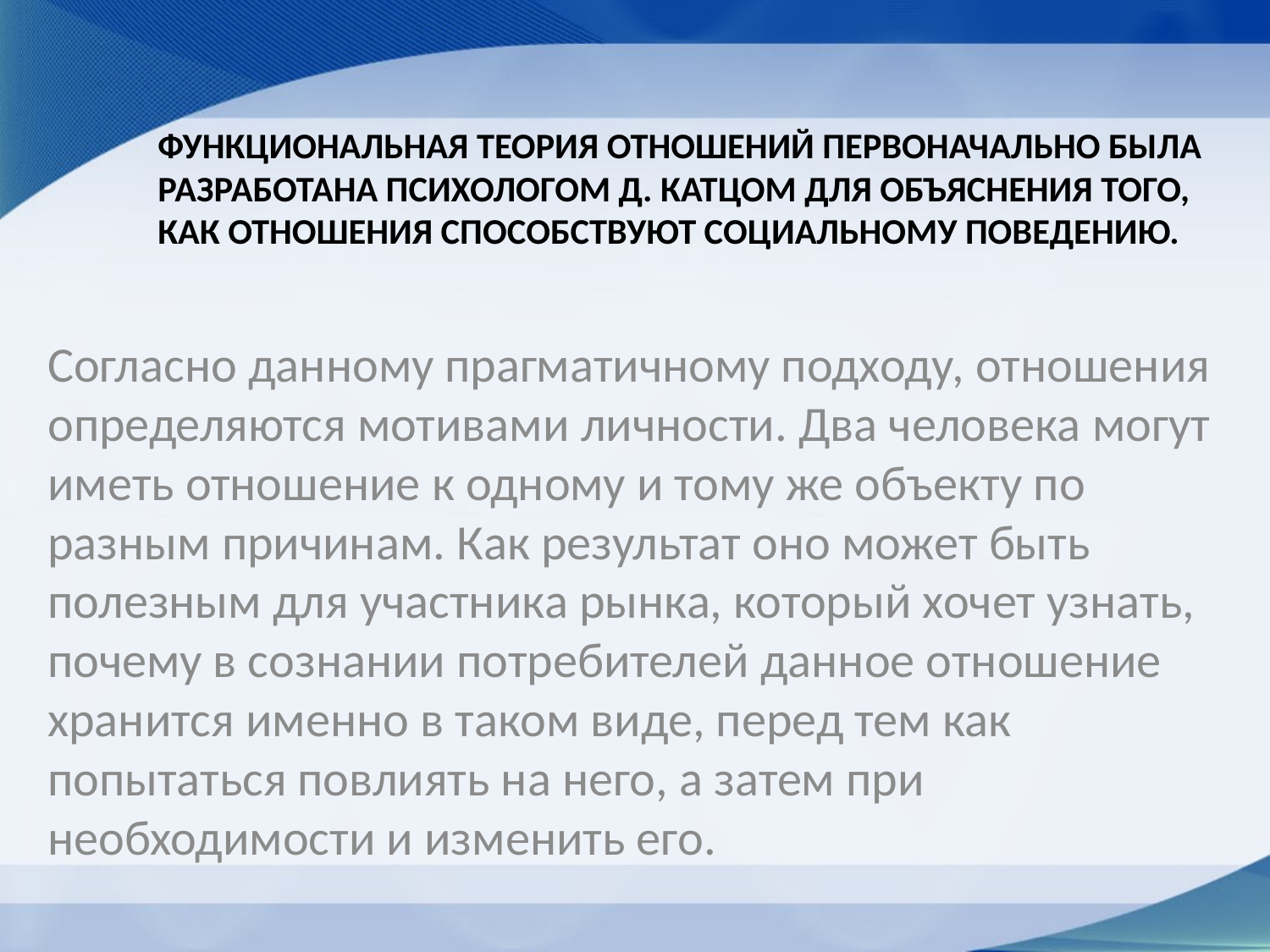

# Функциональная теория отношений первоначально была разработана психологом Д. Катцом для объяснения того, как отношения способствуют социальному поведению.
Согласно данному прагматичному подходу, отношения определяются мотивами личности. Два человека могут иметь отношение к одному и тому же объекту по разным причинам. Как результат оно может быть полезным для участника рынка, который хочет узнать, почему в сознании потребителей данное отношение хранится именно в таком виде, перед тем как попытаться повлиять на него, а затем при необходимости и изменить его.